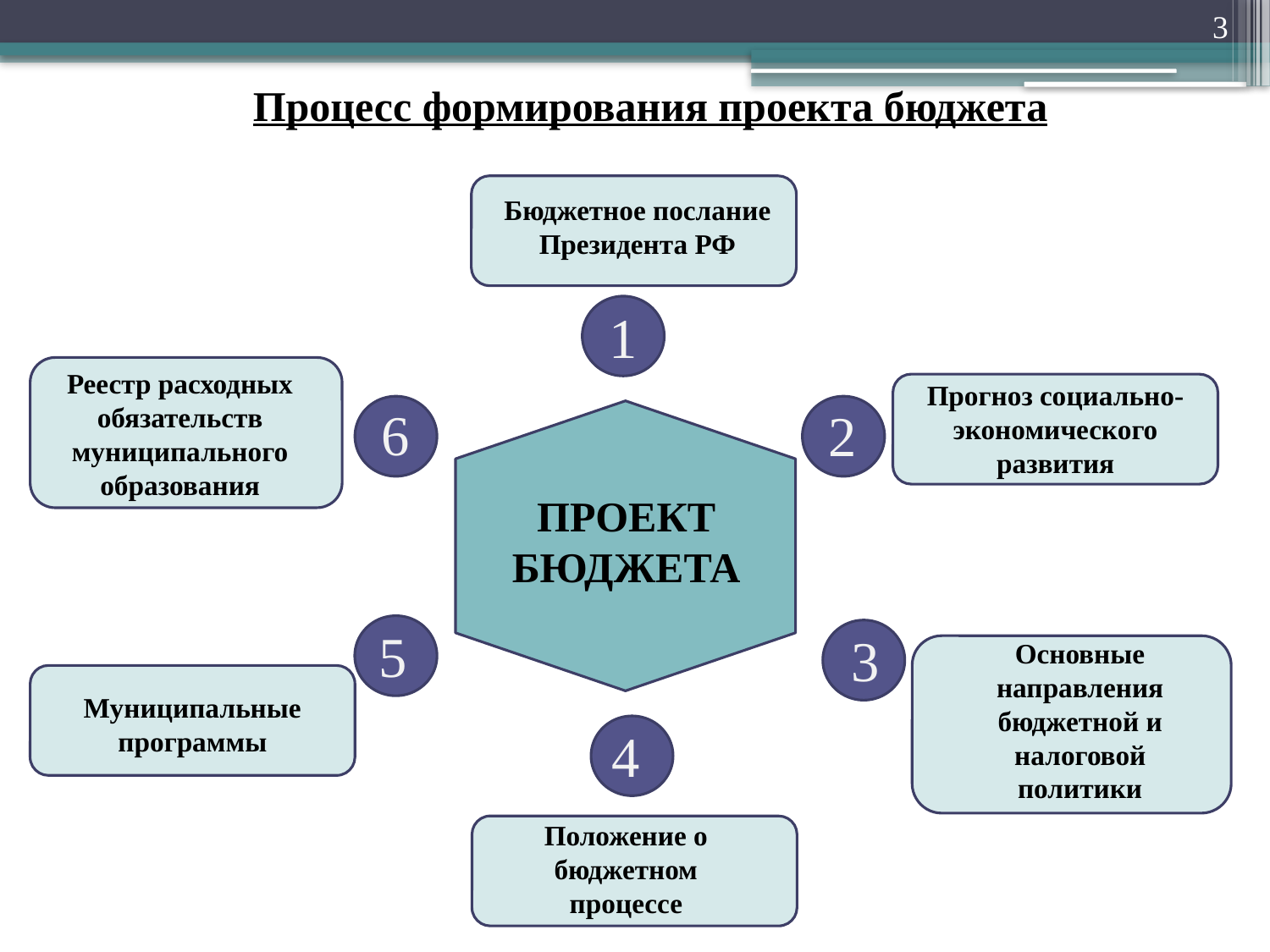

3
# Процесс формирования проекта бюджета

Бюджетное послание Президента РФ
1

Реестр расходных обязательств муниципального образования
Прогноз социально-экономического развития

6
2

ПРОЕКТ БЮДЖЕТА
5

3

Основные направления бюджетной и налоговой политики

Муниципальные программы
4

Положение о бюджетном процессе